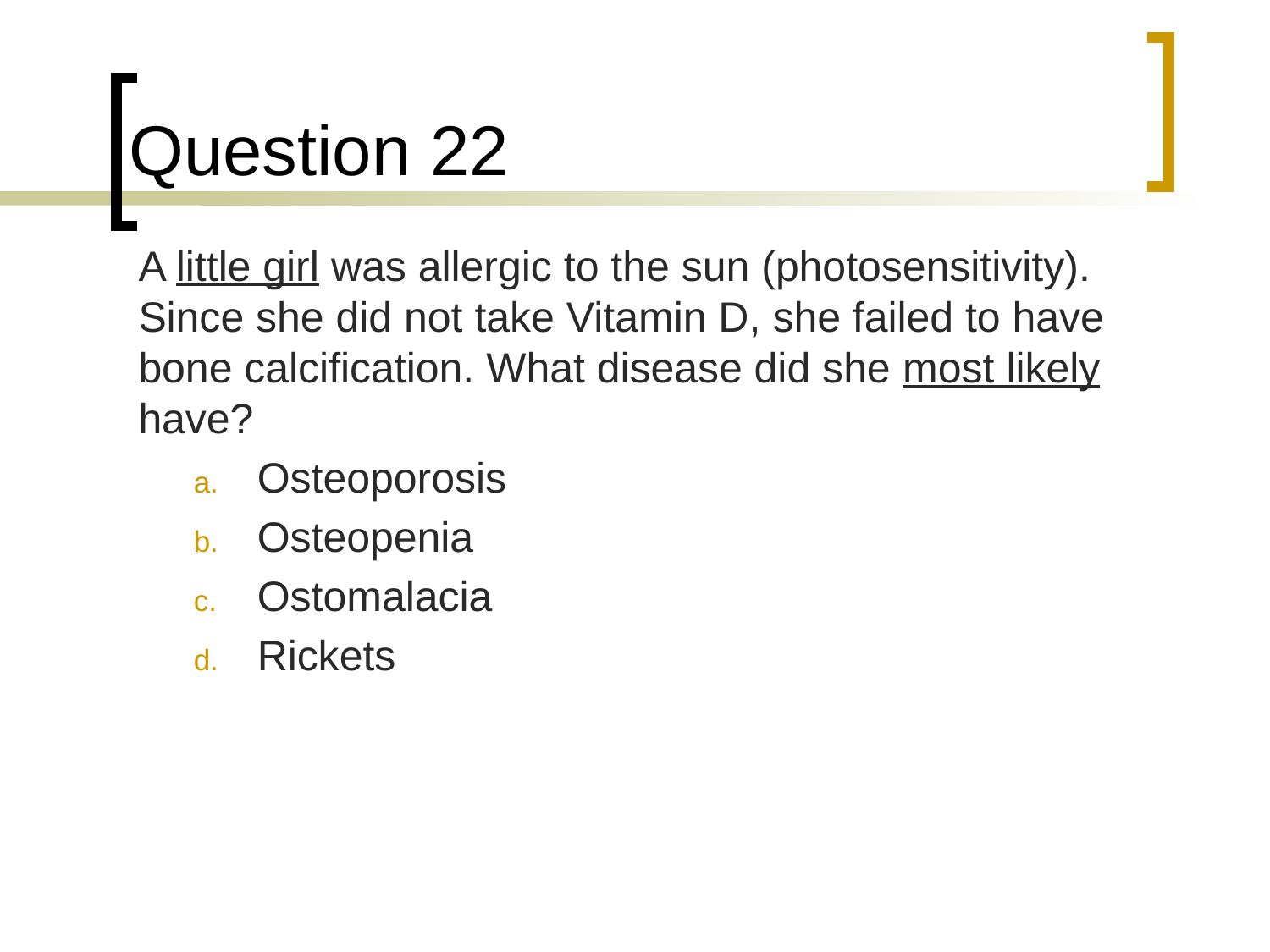

# Question 22
	A little girl was allergic to the sun (photosensitivity).  Since she did not take Vitamin D, she failed to have bone calcification. What disease did she most likely have?
Osteoporosis
Osteopenia
Ostomalacia
Rickets